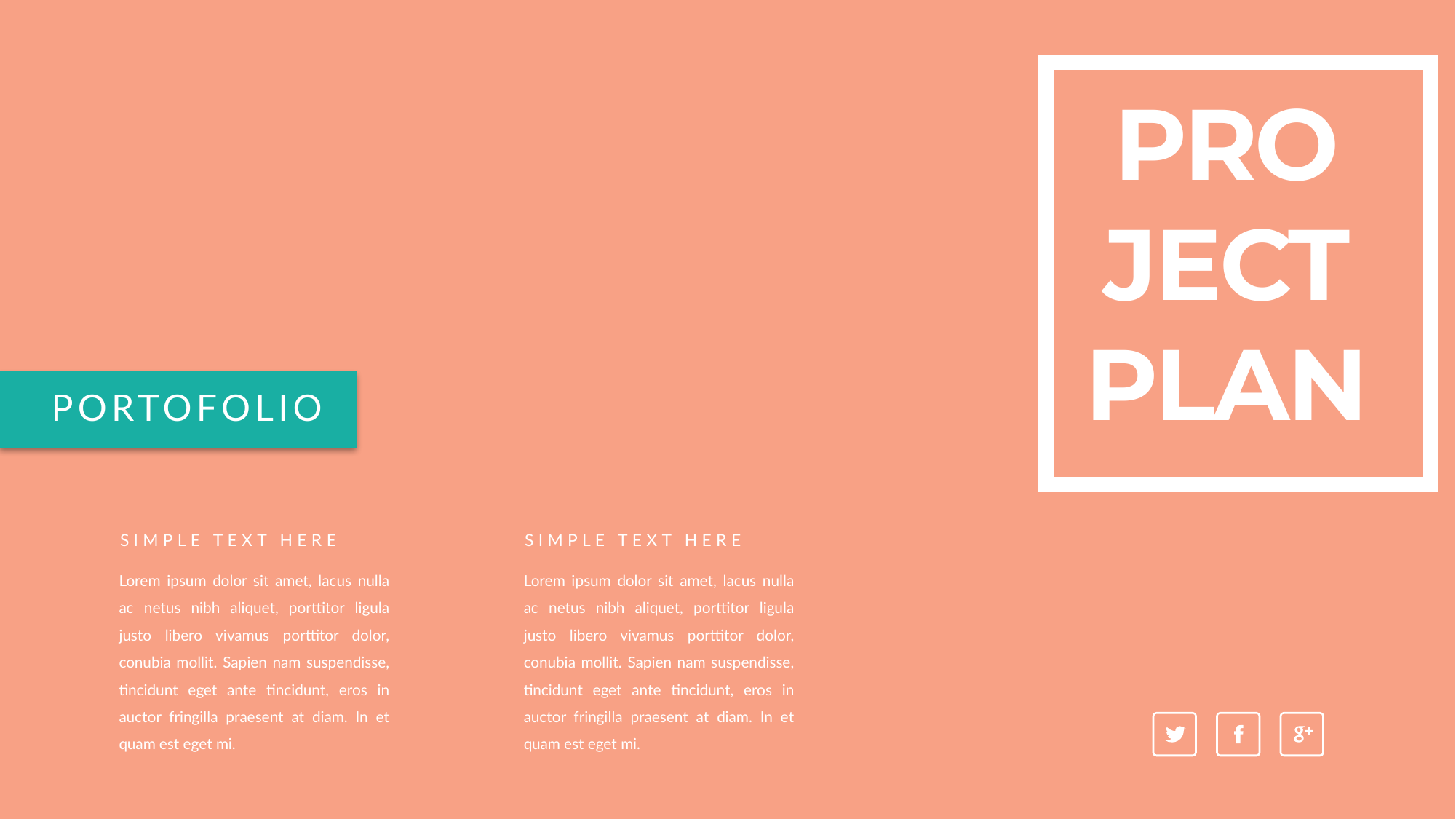

PRO
JECT
PLAN

PORTOFOLIO
SIMPLE TEXT HERE
SIMPLE TEXT HERE
Lorem ipsum dolor sit amet, lacus nulla ac netus nibh aliquet, porttitor ligula justo libero vivamus porttitor dolor, conubia mollit. Sapien nam suspendisse, tincidunt eget ante tincidunt, eros in auctor fringilla praesent at diam. In et quam est eget mi.
Lorem ipsum dolor sit amet, lacus nulla ac netus nibh aliquet, porttitor ligula justo libero vivamus porttitor dolor, conubia mollit. Sapien nam suspendisse, tincidunt eget ante tincidunt, eros in auctor fringilla praesent at diam. In et quam est eget mi.